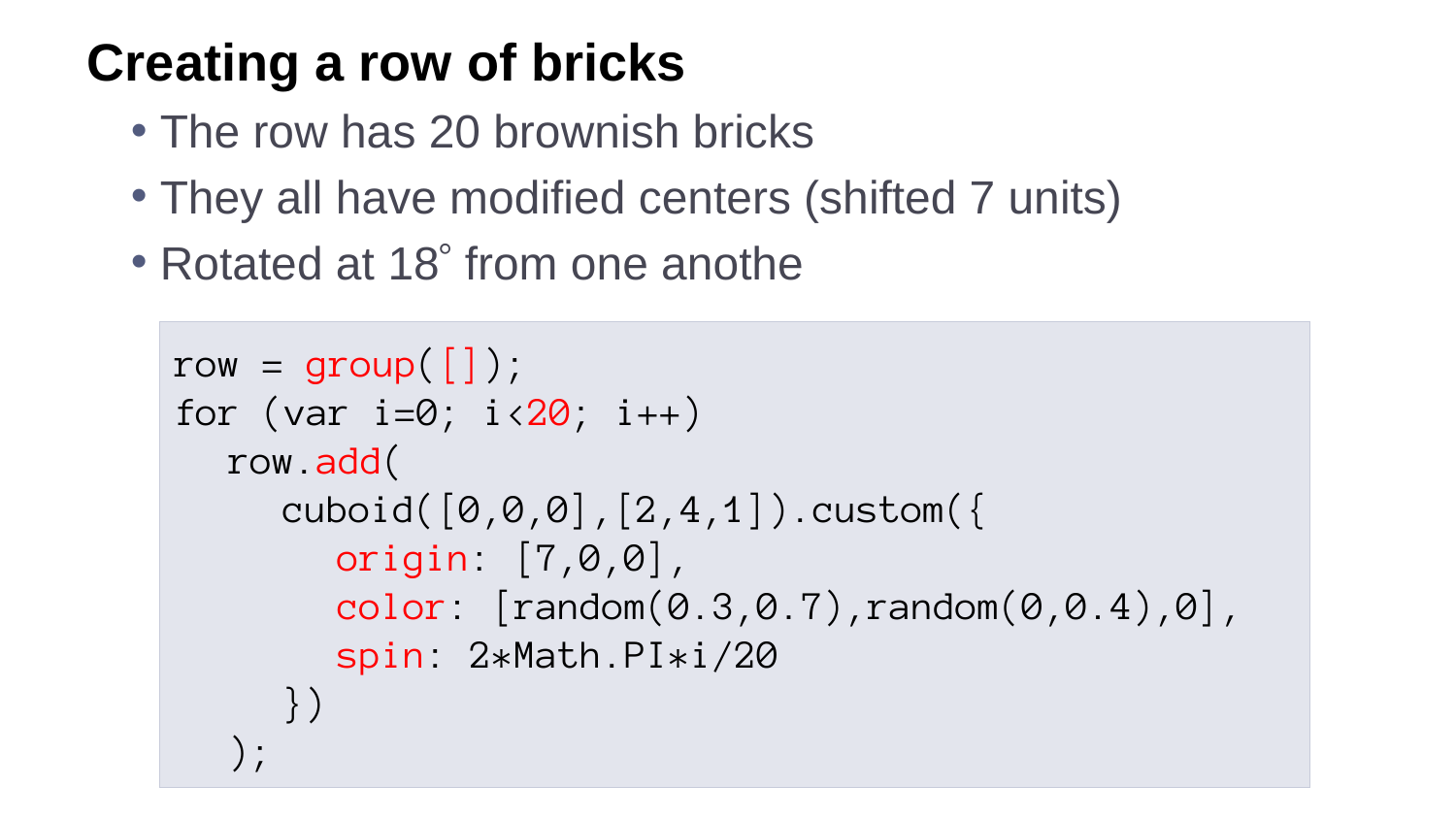

Creating a row of bricks
The row has 20 brownish bricks
They all have modified centers (shifted 7 units)
Rotated at 18° from one anothe
row = group([]);
for (var i=0; i<20; i++)
	row.add(
		cuboid([0,0,0],[2,4,1]).custom({
			origin: [7,0,0],
			color: [random(0.3,0.7),random(0,0.4),0],
			spin: 2*Math.PI*i/20
		})
	);